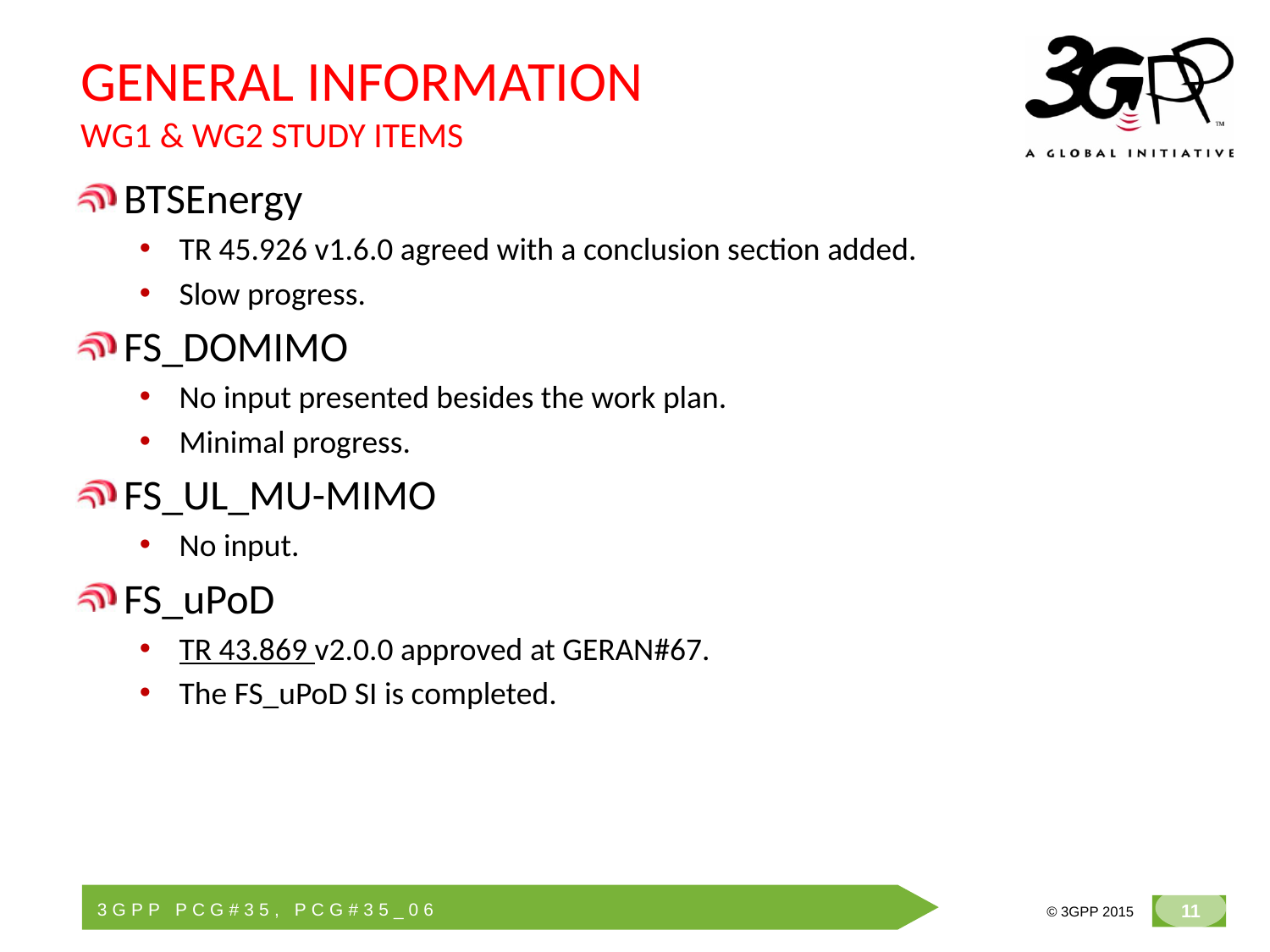

# GENERAL INFORMATION WG1 & WG2 STUDY ITEMS
BTSEnergy
TR 45.926 v1.6.0 agreed with a conclusion section added.
Slow progress.
FS_DOMIMO
No input presented besides the work plan.
Minimal progress.
FS_UL_MU-MIMO
No input.
FS_uPoD
TR 43.869 v2.0.0 approved at GERAN#67.
The FS_uPoD SI is completed.